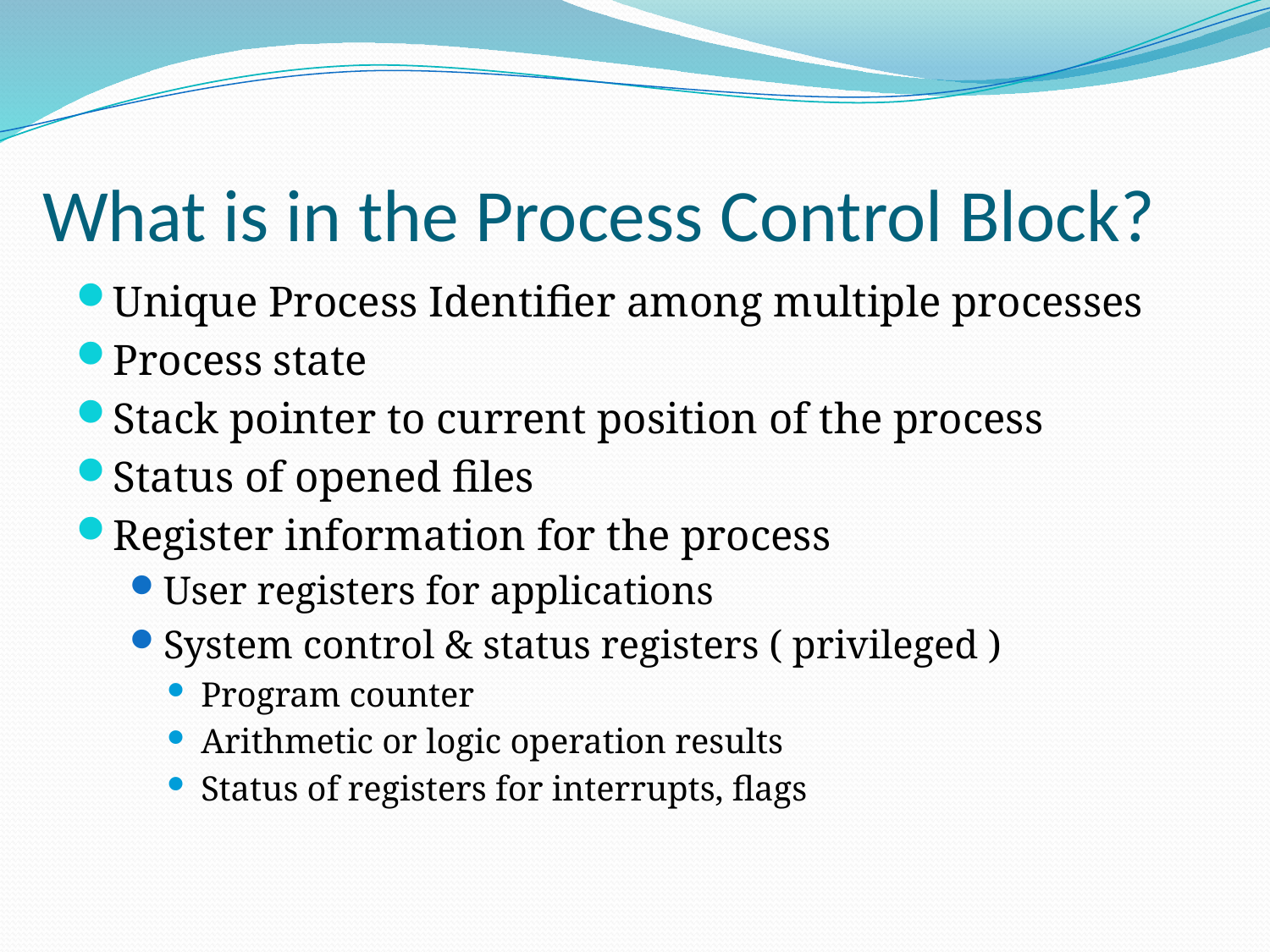

# What is in the Process Control Block?
Unique Process Identifier among multiple processes
Process state
Stack pointer to current position of the process
Status of opened files
Register information for the process
User registers for applications
System control & status registers ( privileged )
Program counter
Arithmetic or logic operation results
Status of registers for interrupts, flags